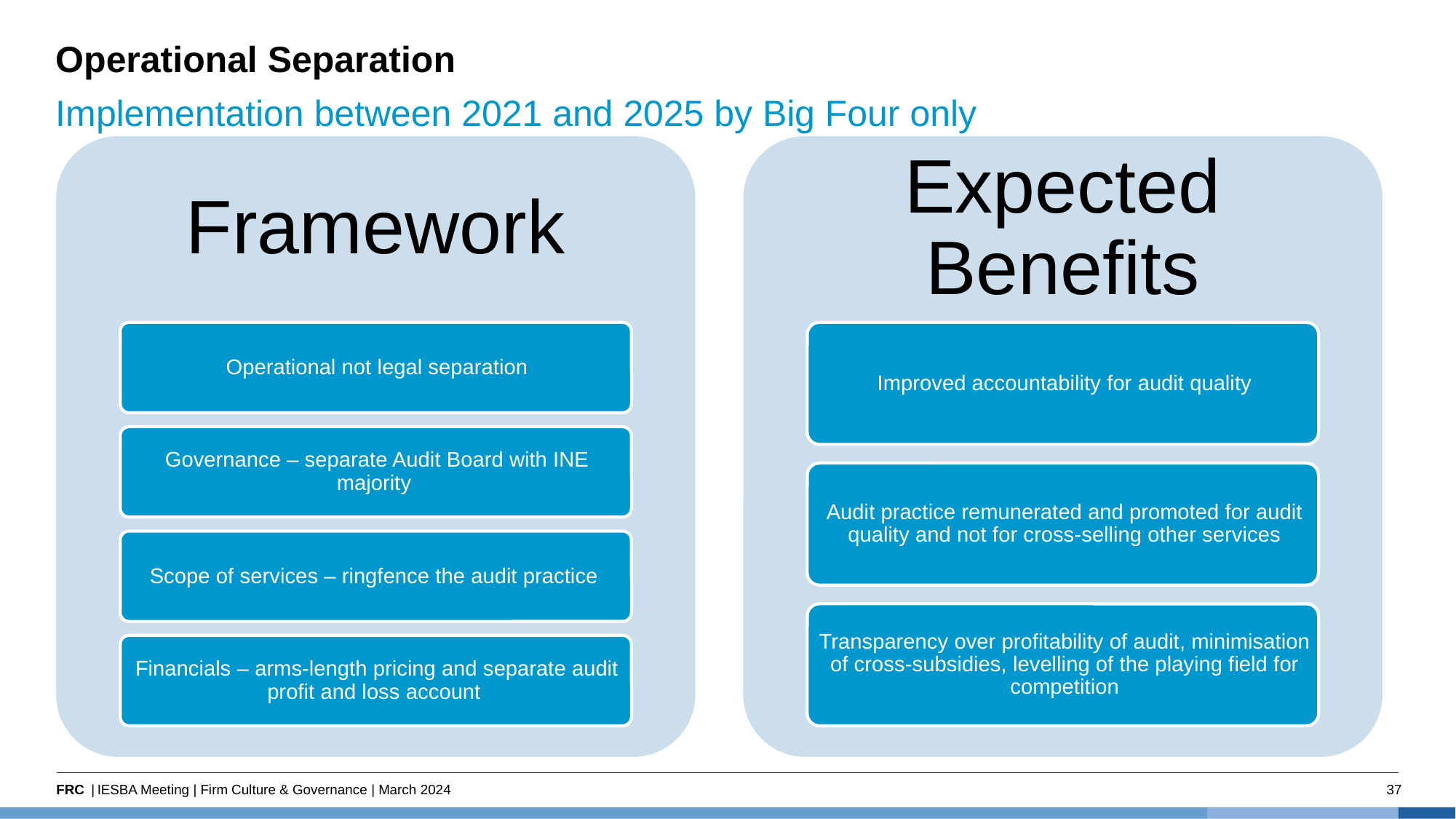

# Operational Separation
Implementation between 2021 and 2025 by Big Four only
Framework
Operational not legal separation
Governance – separate Audit Board with INE majority
Scope of services – ringfence the audit practice
Financials – arms-length pricing and separate audit profit and loss account
Expected Benefits
Improved accountability for audit quality
Audit practice remunerated and promoted for audit quality and not for cross-selling other services
Transparency over profitability of audit, minimisation of cross-subsidies, levelling of the playing field for competition

IESBA Meeting | Firm Culture & Governance | March 2024
37